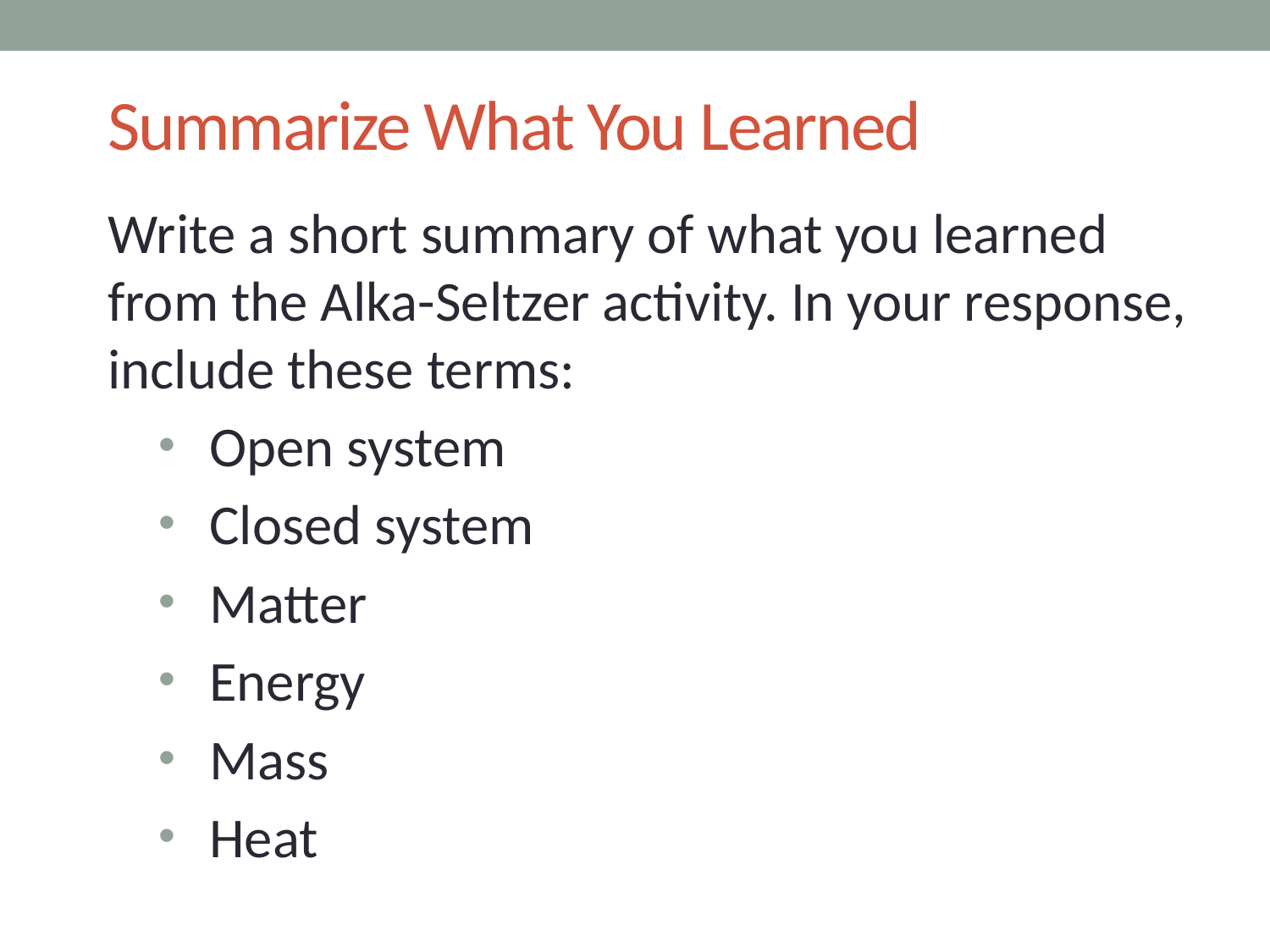

# Summarize What You Learned
Write a short summary of what you learned from the Alka-Seltzer activity. In your response, include these terms:
Open system
Closed system
Matter
Energy
Mass
Heat